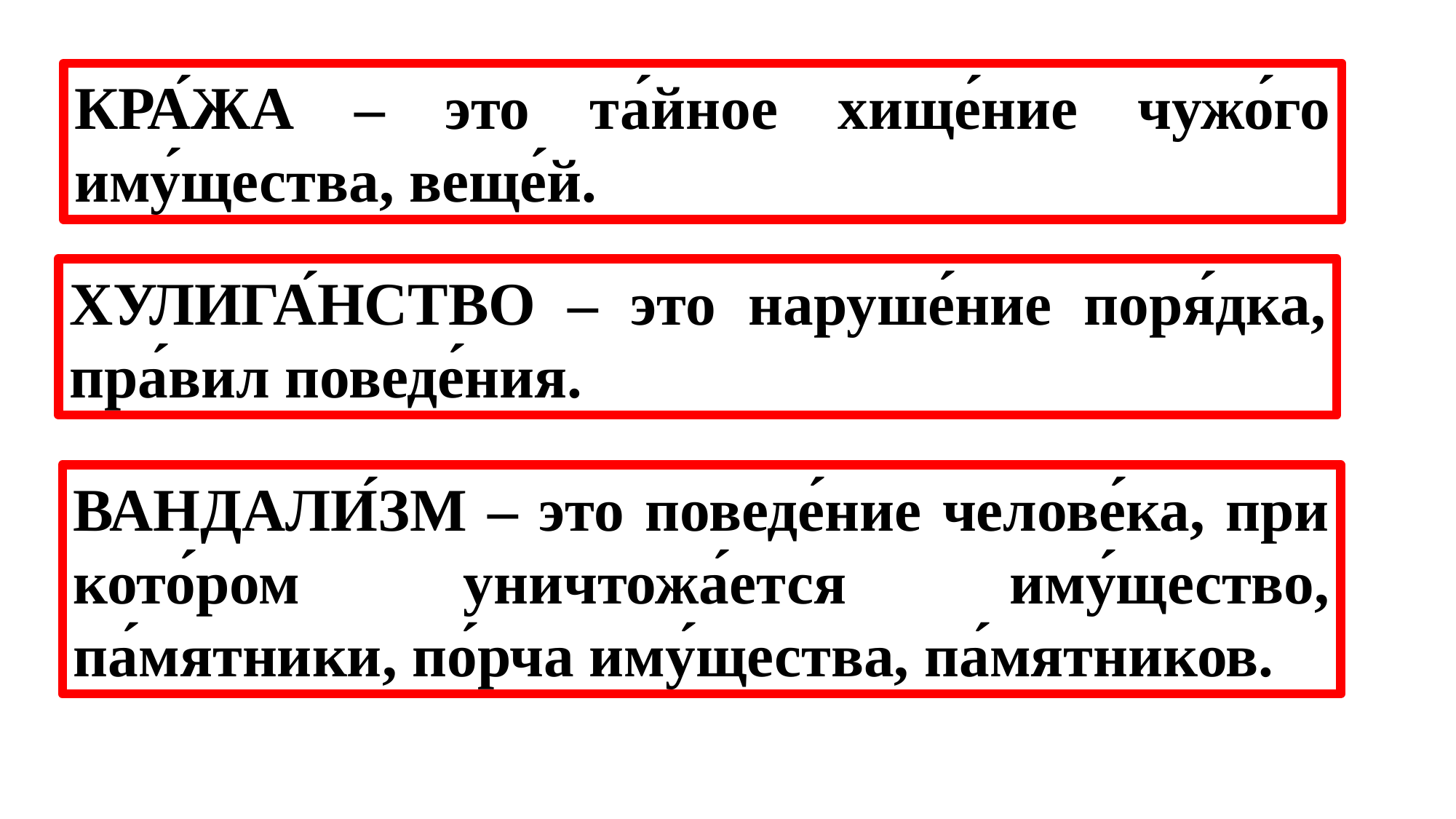

КРА́ЖА – это та́йное хище́ние чужо́го иму́щества, веще́й.
ХУЛИГА́НСТВО – это наруше́ние поря́дка, пра́вил поведе́ния.
ВАНДАЛИ́ЗМ – это поведе́ние челове́ка, при кото́ром уничтожа́ется иму́щество, па́мятники, по́рча иму́щества, па́мятников.